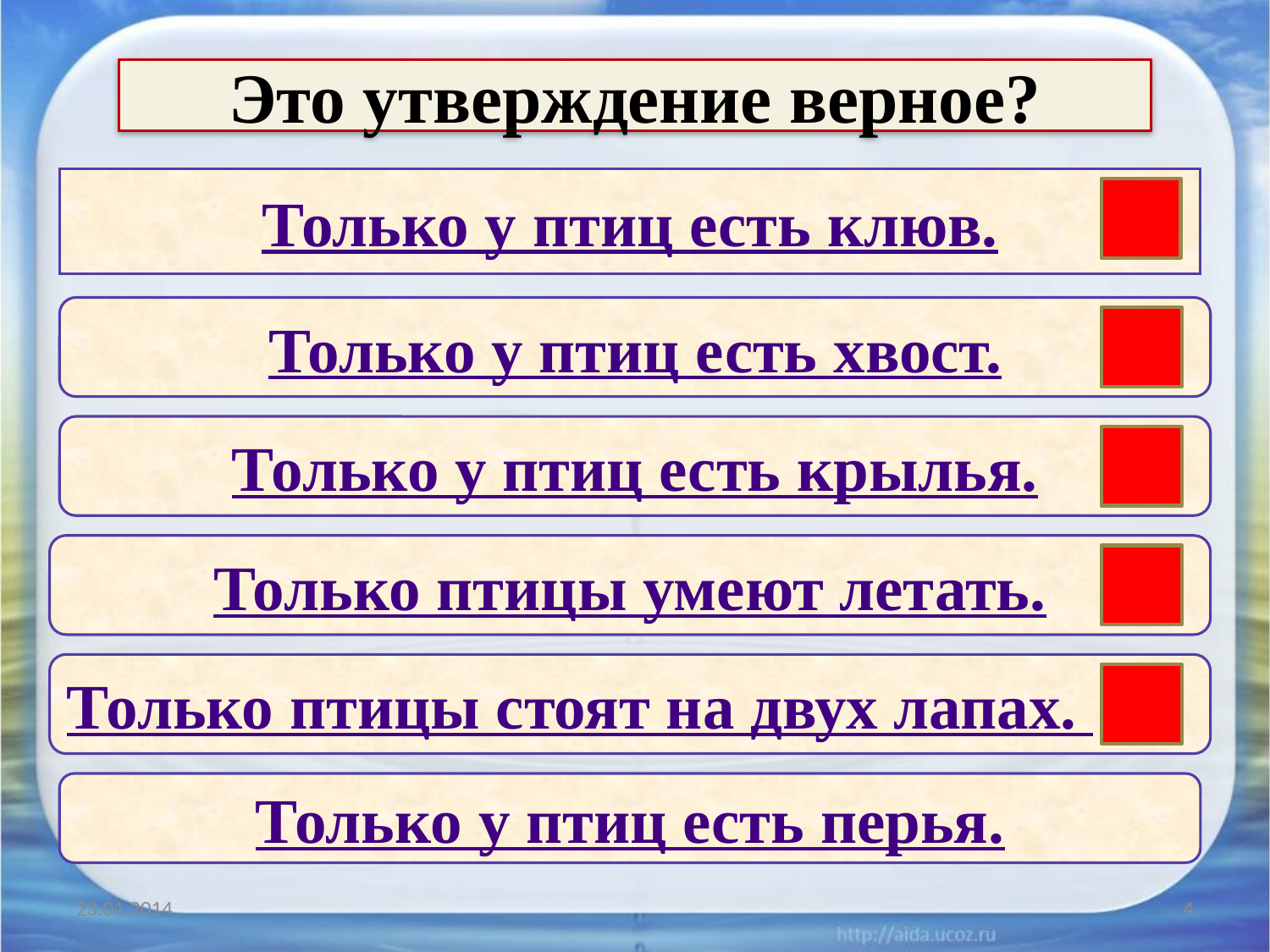

Это утверждение верное?
Только у птиц есть клюв.

Только у птиц есть хвост.

Только у птиц есть крылья.

Только птицы умеют летать.

Только птицы стоят на двух лапах.

Только у птиц есть перья.
23.01.2014
4